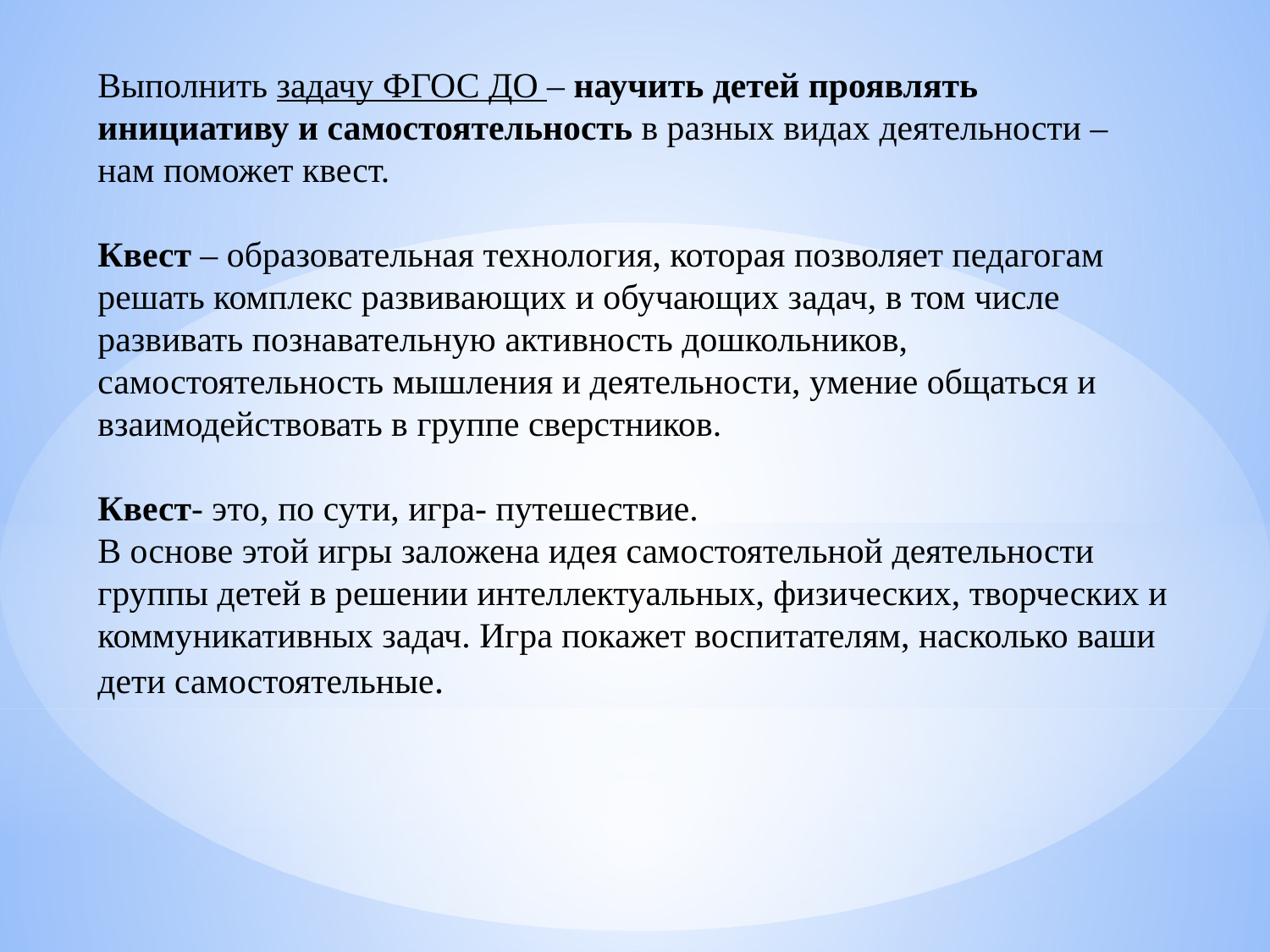

Выполнить задачу ФГОС ДО – научить детей проявлять инициативу и самостоятельность в разных видах деятельности – нам поможет квест.

Квест – образовательная технология, которая позволяет педагогам решать комплекс развивающих и обучающих задач, в том числе развивать познавательную активность дошкольников, самостоятельность мышления и деятельности, умение общаться и взаимодействовать в группе сверстников.

Квест- это, по сути, игра- путешествие.
В основе этой игры заложена идея самостоятельной деятельности группы детей в решении интеллектуальных, физических, творческих и коммуникативных задач. Игра покажет воспитателям, насколько ваши дети самостоятельные.